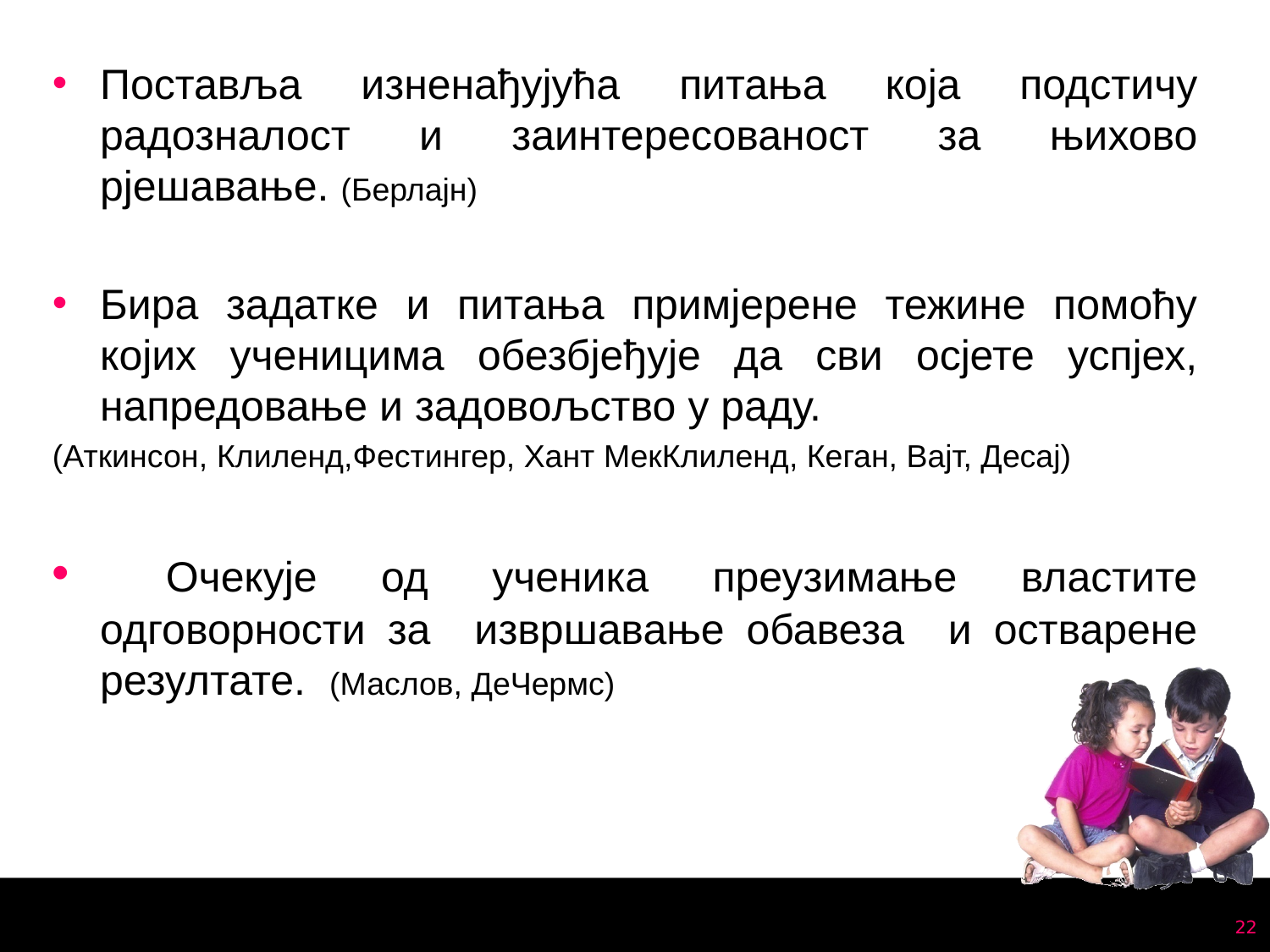

Поставља изненађујућа питања која подстичу радозналост и заинтересованост за њихово рјешавање. (Берлајн)

Бира задатке и питања примјерене тежине помоћу којих ученицима обезбјеђује да сви осјете успјех, напредовање и задовољство у раду.
(Аткинсон, Клиленд,Фестингер, Хант МекКлиленд, Кеган, Вајт, Десај)

 Очекује од ученика преузимање властите одговорности за  извршавање обавеза  и остварене резултате.  (Маслов, ДеЧермс)

22